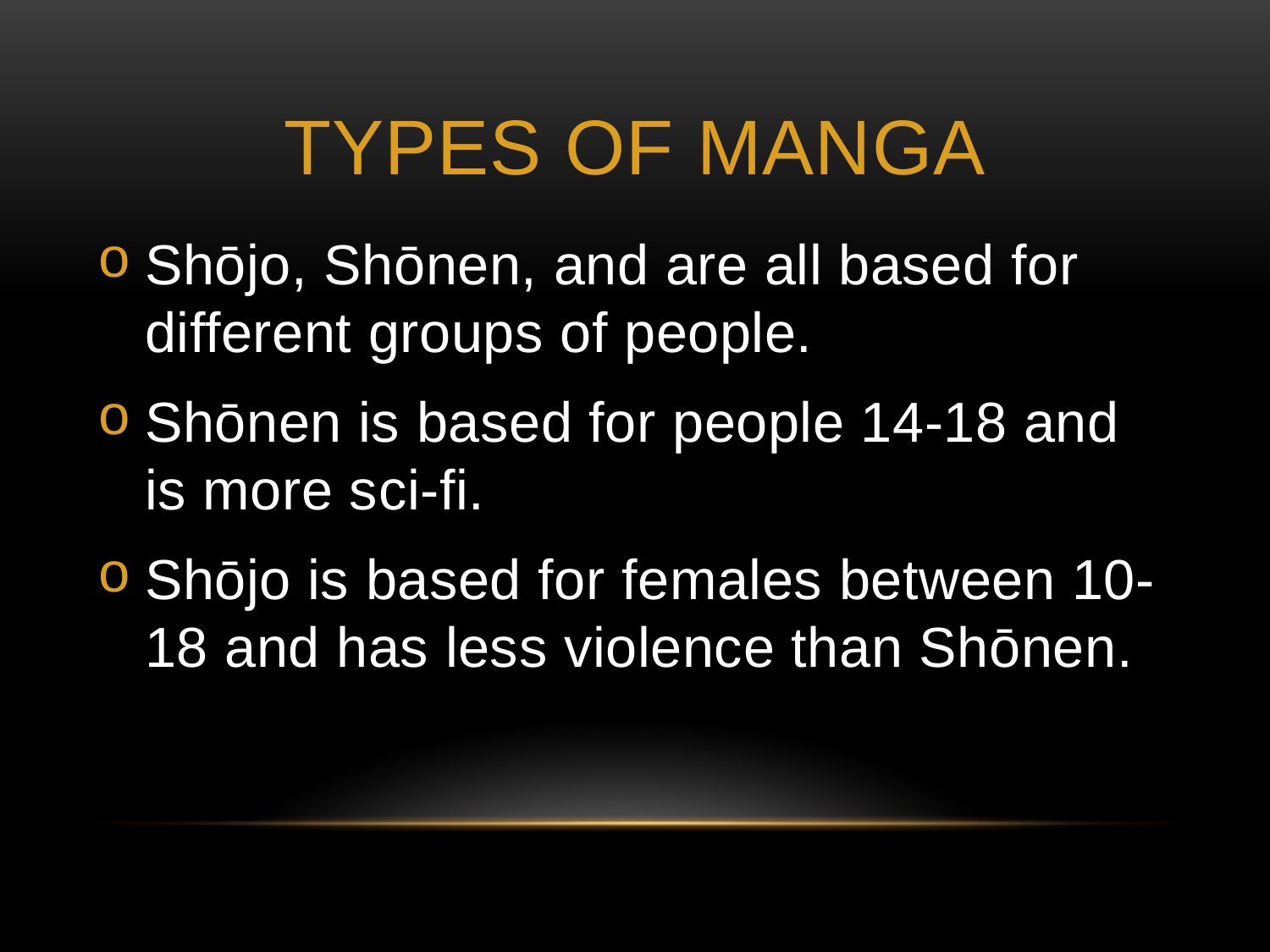

# Types of manga
Shōjo, Shōnen, and are all based for different groups of people.
Shōnen is based for people 14-18 and is more sci-fi.
Shōjo is based for females between 10-18 and has less violence than Shōnen.